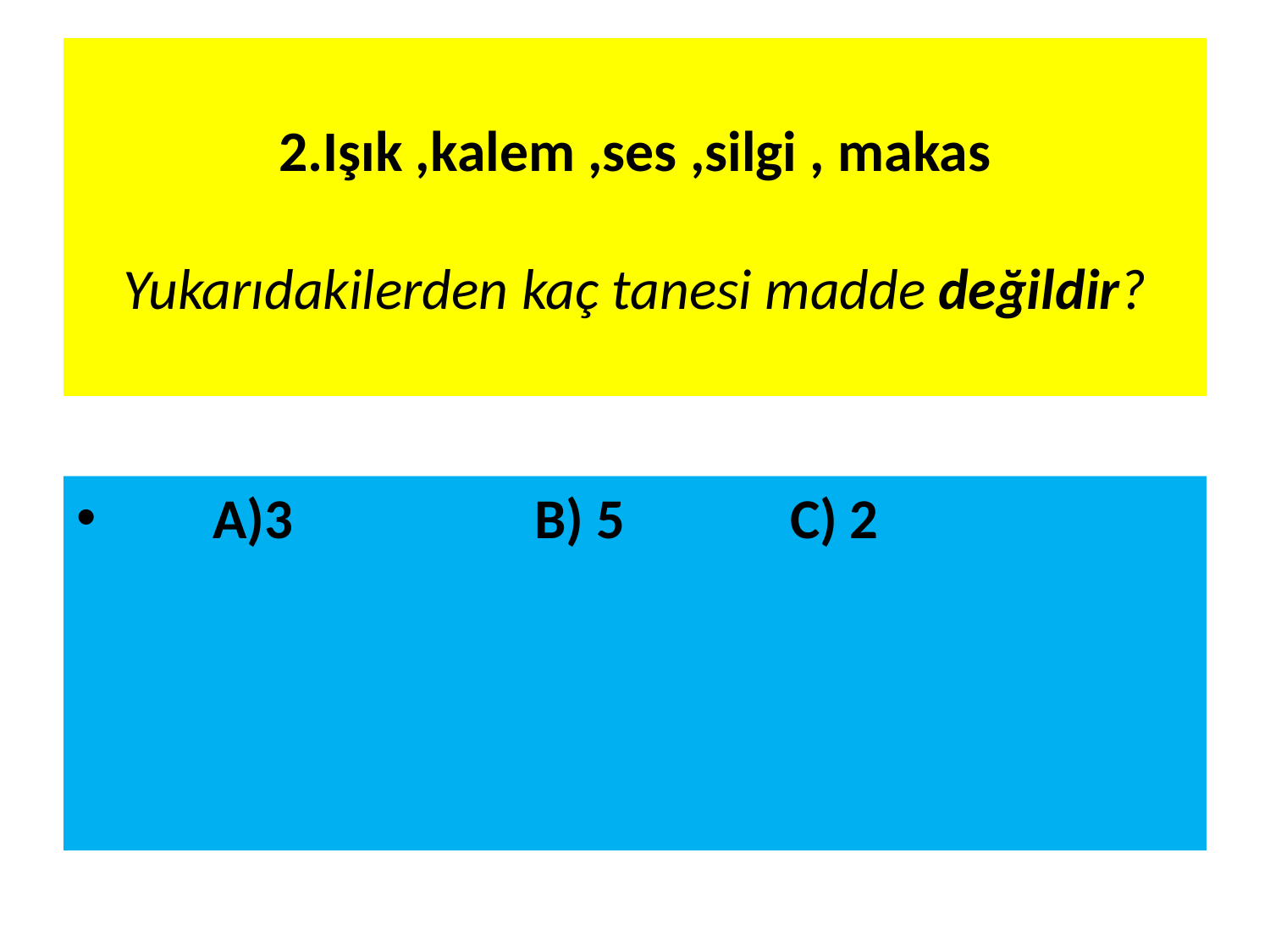

# 2.Işık ,kalem ,ses ,silgi , makas   Yukarıdakilerden kaç tanesi madde değildir?
       A)3                   B) 5             C) 2